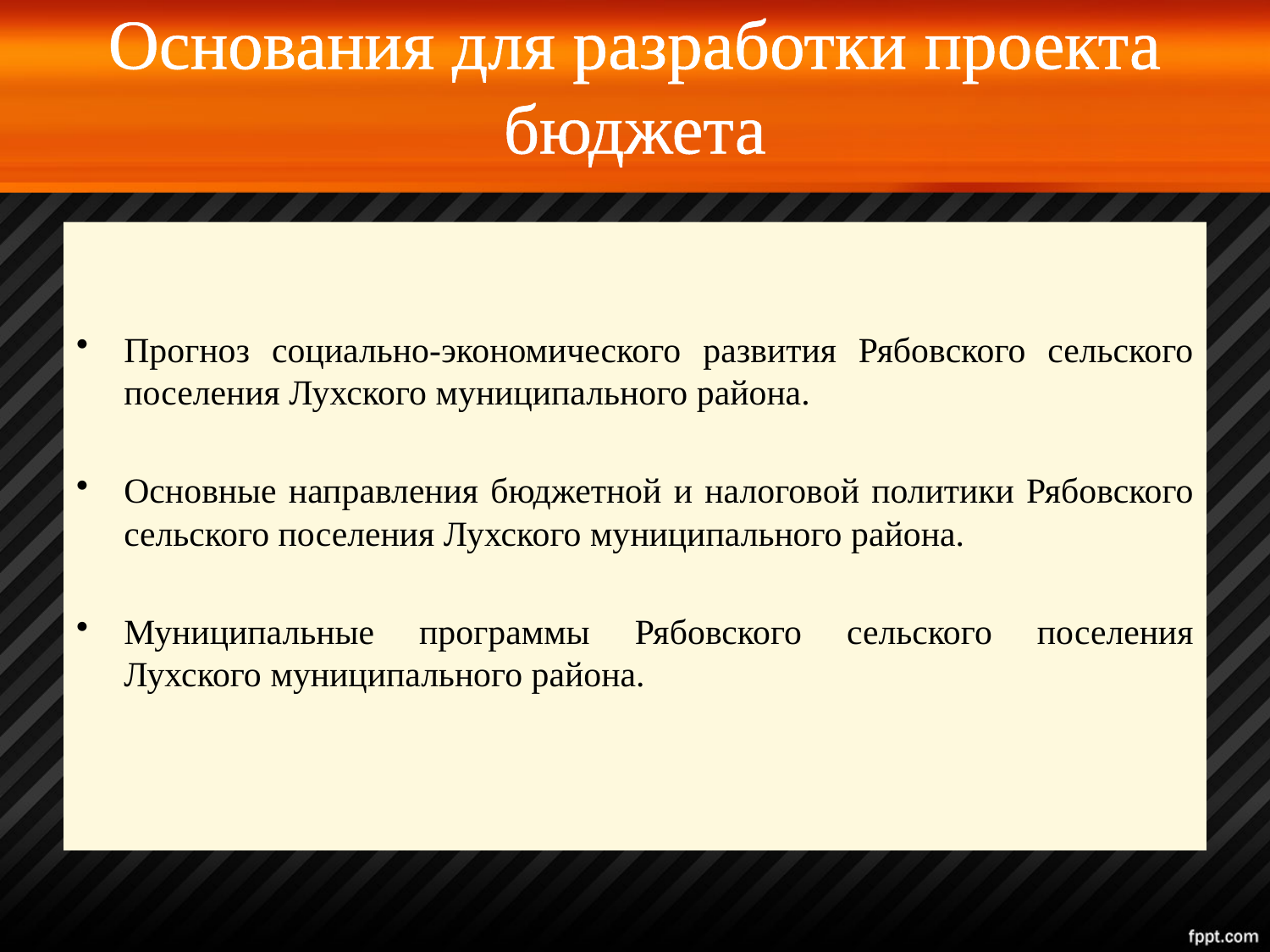

# Основания для разработки проекта бюджета

Прогноз социально-экономического развития Рябовского сельского поселения Лухского муниципального района.

Основные направления бюджетной и налоговой политики Рябовского сельского поселения Лухского муниципального района.

Муниципальные программы Рябовского сельского поселения Лухского муниципального района.